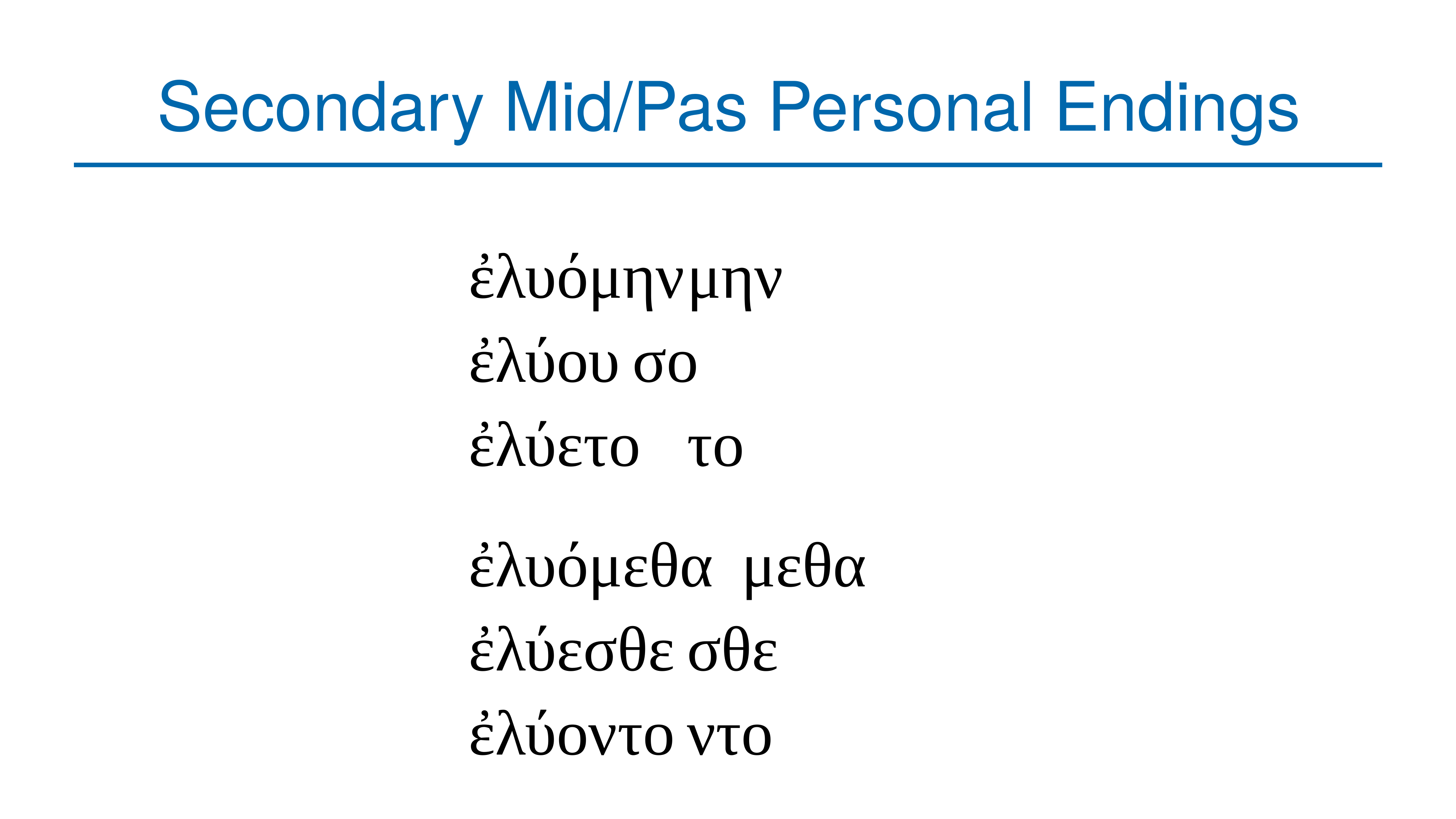

# Secondary Mid/Pas Personal Endings
ἐλυόμην	μην
ἐλύου	σο
ἐλύετο	το
ἐλυόμεθα	μεθα
ἐλύεσθε	σθε
ἐλύοντο	ντο